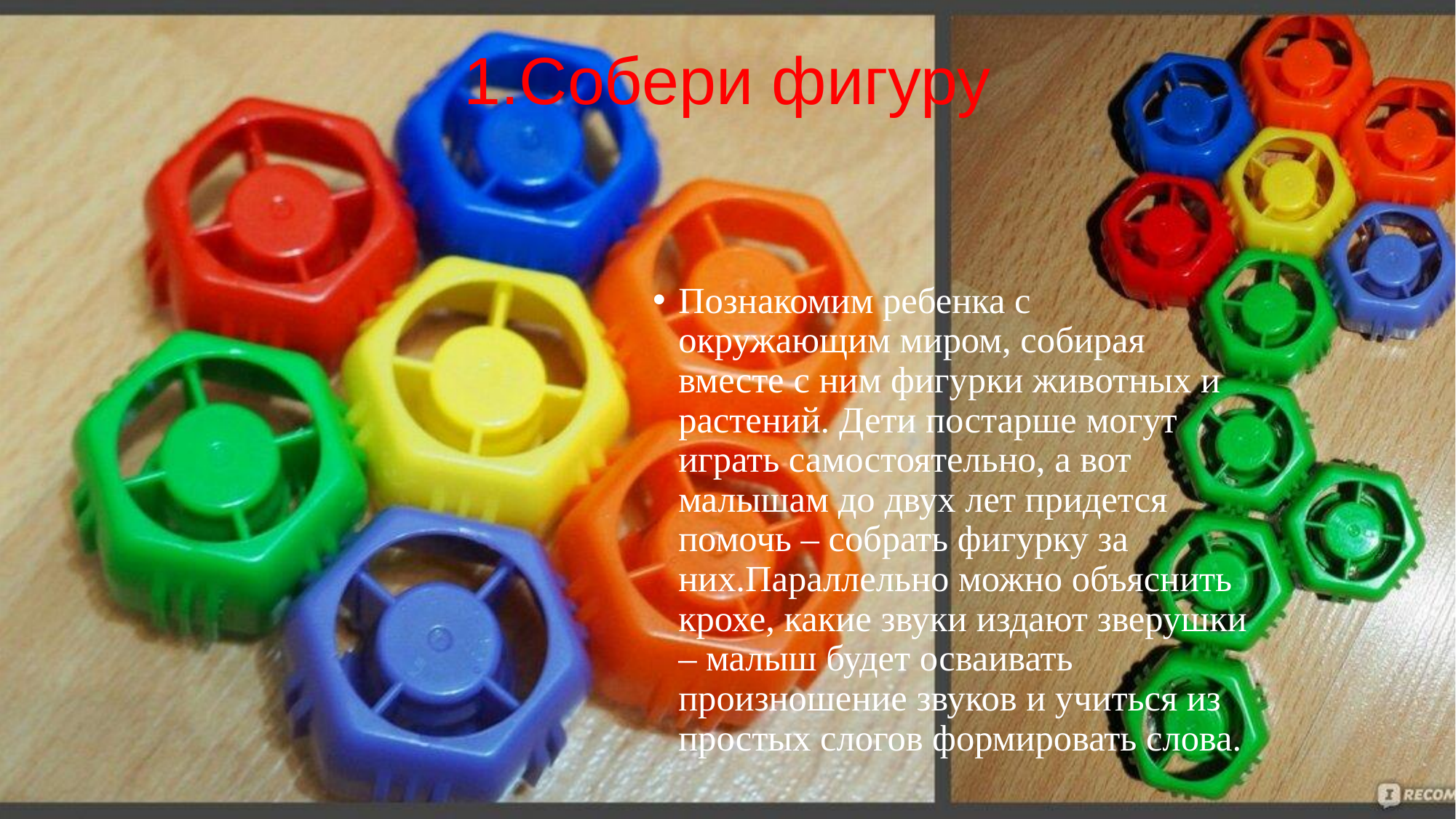

# 1.Собери фигуру
Познакомим ребенка с окружающим миром, собирая вместе с ним фигурки животных и растений. Дети постарше могут играть самостоятельно, а вот малышам до двух лет придется помочь – собрать фигурку за них.Параллельно можно объяснить крохе, какие звуки издают зверушки – малыш будет осваивать произношение звуков и учиться из простых слогов формировать слова.